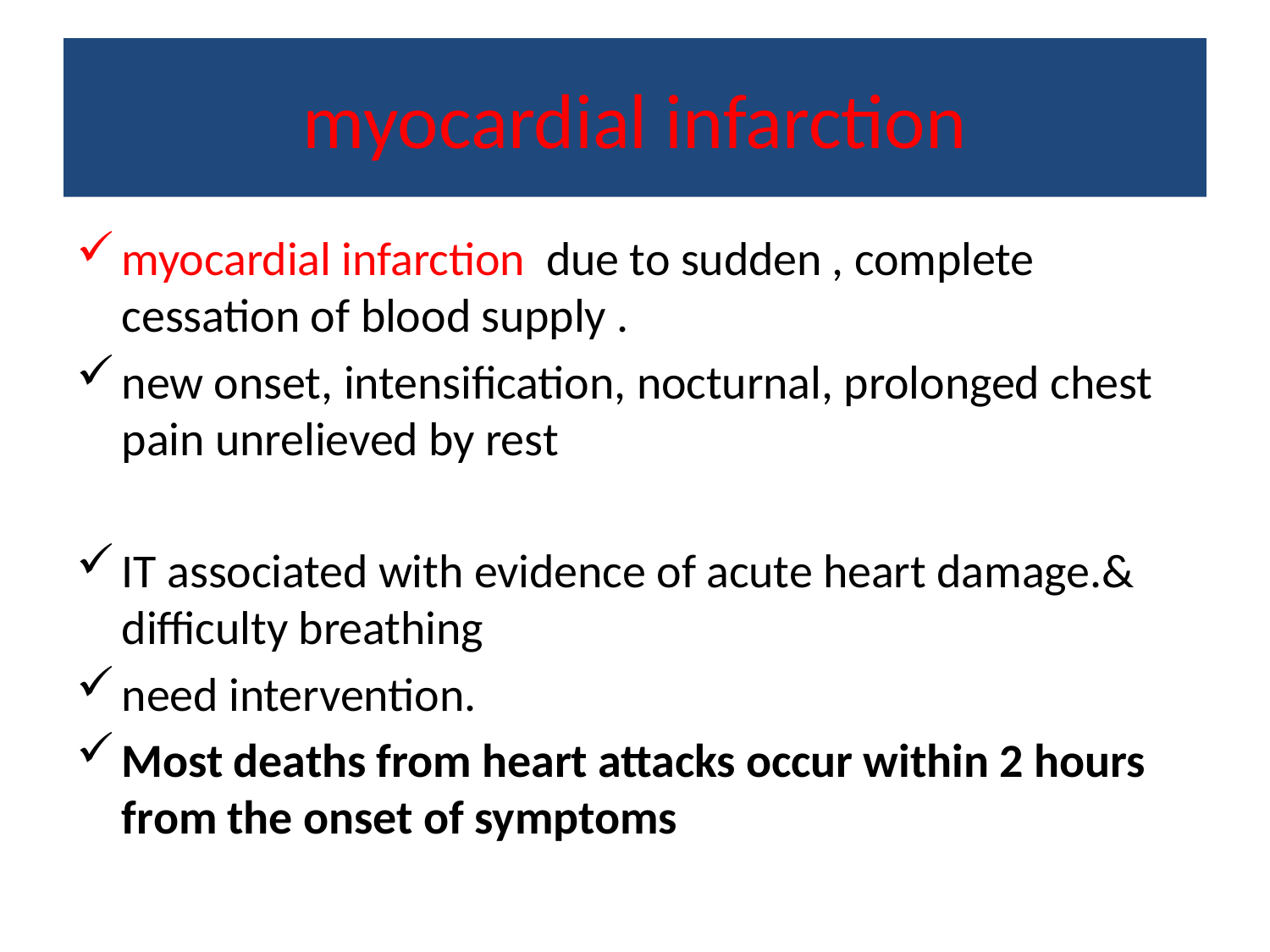

# myocardial infarction
myocardial infarction  due to sudden , complete cessation of blood supply .
new onset, intensification, nocturnal, prolonged chest pain unrelieved by rest

IT associated with evidence of acute heart damage.& difficulty breathing
need intervention.
Most deaths from heart attacks occur within 2 hours from the onset of symptoms